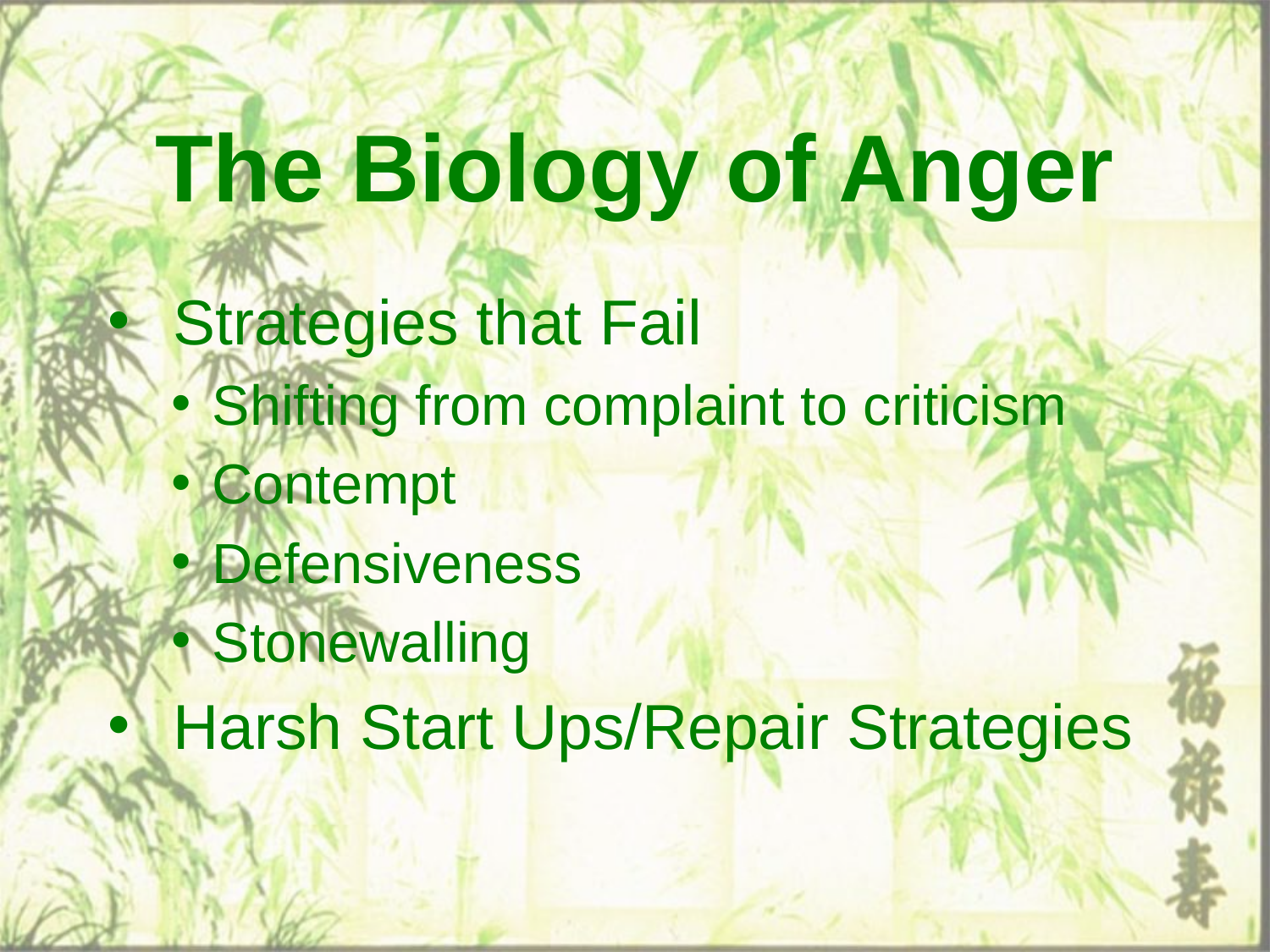

# The Biology of Anger
 Strategies that Fail
Shifting from complaint to criticism
Contempt
Defensiveness
Stonewalling
 Harsh Start Ups/Repair Strategies